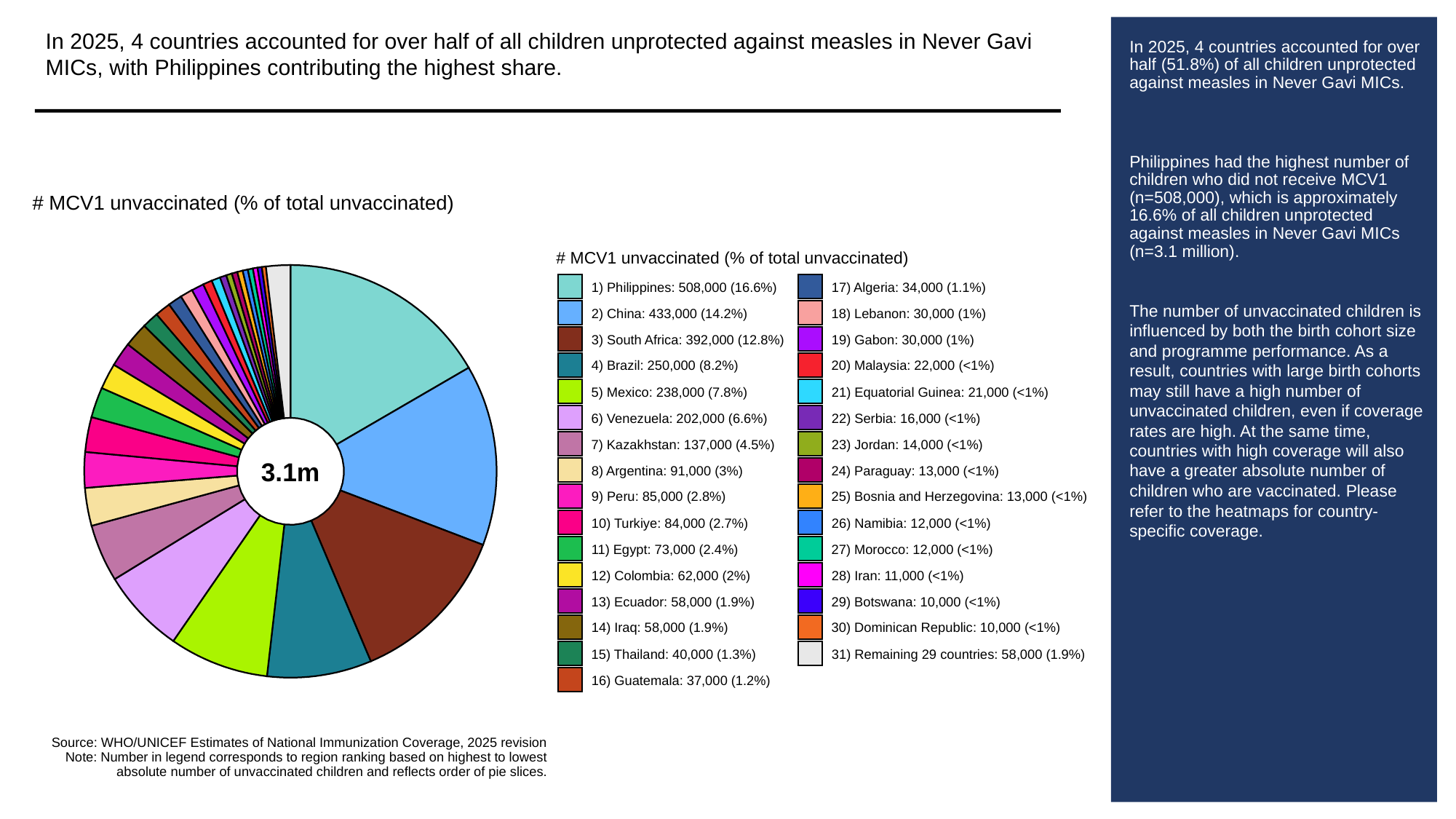

In 2025, 4 countries accounted for over half of all children unprotected against measles in Never Gavi MICs, with Philippines contributing the highest share.
# In 2025, 4 countries accounted for over half (51.8%) of all children unprotected against measles in Never Gavi MICs.

Philippines had the highest number of children who did not receive MCV1 (n=508,000), which is approximately 16.6% of all children unprotected against measles in Never Gavi MICs (n=3.1 million).

The number of unvaccinated children is influenced by both the birth cohort size and programme performance. As a result, countries with large birth cohorts may still have a high number of unvaccinated children, even if coverage rates are high. At the same time, countries with high coverage will also have a greater absolute number of children who are vaccinated. Please refer to the heatmaps for country-specific coverage.

# MCV1 unvaccinated (% of total unvaccinated)
# MCV1 unvaccinated (% of total unvaccinated)

1) Philippines: 508,000 (16.6%)
17) Algeria: 34,000 (1.1%)

2) China: 433,000 (14.2%)
18) Lebanon: 30,000 (1%)

3) South Africa: 392,000 (12.8%)
19) Gabon: 30,000 (1%)

4) Brazil: 250,000 (8.2%)
20) Malaysia: 22,000 (<1%)

5) Mexico: 238,000 (7.8%)
21) Equatorial Guinea: 21,000 (<1%)

6) Venezuela: 202,000 (6.6%)
22) Serbia: 16,000 (<1%)

7) Kazakhstan: 137,000 (4.5%)
23) Jordan: 14,000 (<1%)

3.1m
8) Argentina: 91,000 (3%)
24) Paraguay: 13,000 (<1%)

9) Peru: 85,000 (2.8%)
25) Bosnia and Herzegovina: 13,000 (<1%)

10) Turkiye: 84,000 (2.7%)
26) Namibia: 12,000 (<1%)

11) Egypt: 73,000 (2.4%)
27) Morocco: 12,000 (<1%)

12) Colombia: 62,000 (2%)
28) Iran: 11,000 (<1%)

13) Ecuador: 58,000 (1.9%)
29) Botswana: 10,000 (<1%)

14) Iraq: 58,000 (1.9%)
30) Dominican Republic: 10,000 (<1%)

15) Thailand: 40,000 (1.3%)
31) Remaining 29 countries: 58,000 (1.9%)

16) Guatemala: 37,000 (1.2%)
Source: WHO/UNICEF Estimates of National Immunization Coverage, 2025 revision
Note: Number in legend corresponds to region ranking based on highest to lowest
absolute number of unvaccinated children and reflects order of pie slices.